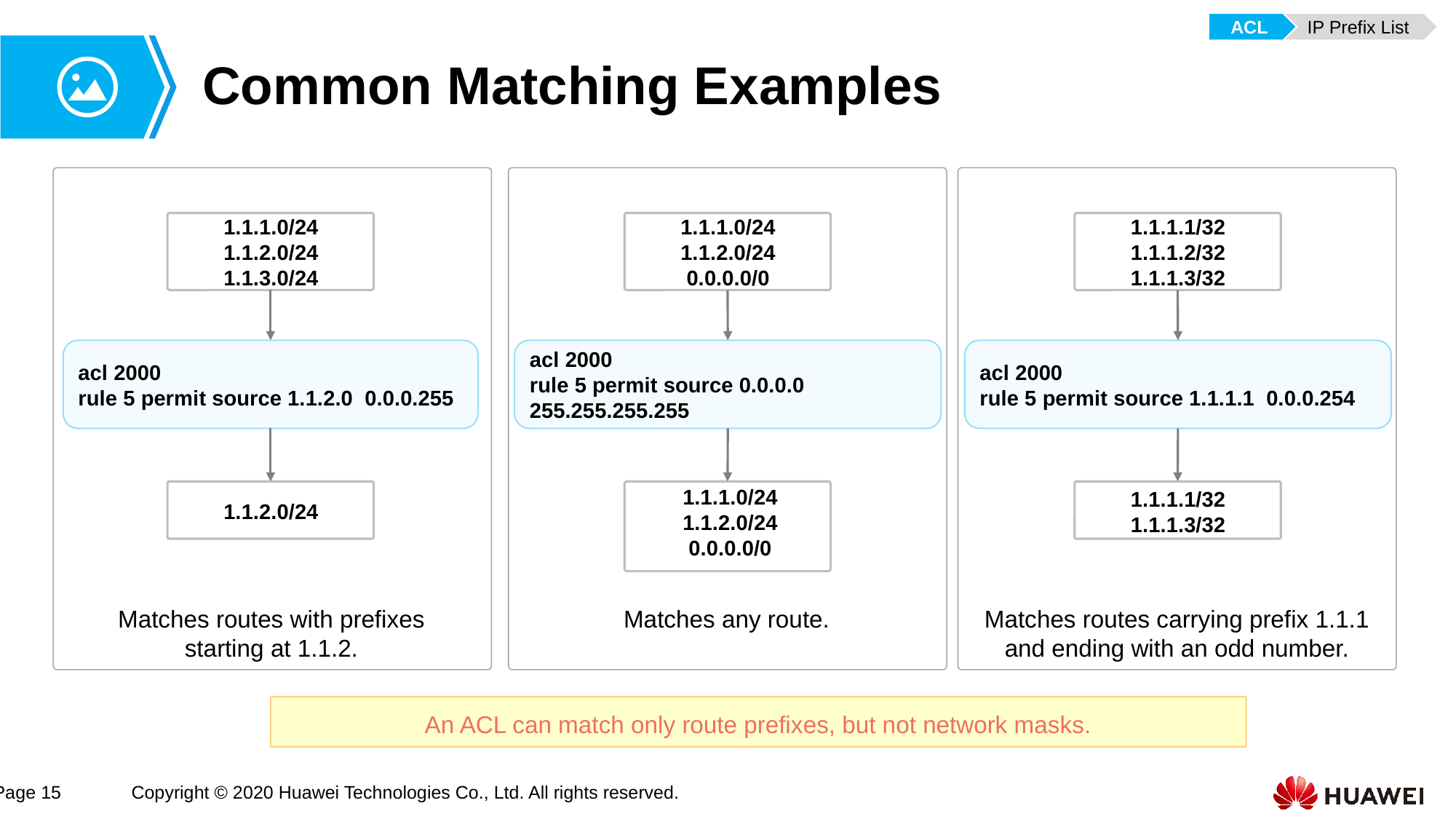

ACL
IP Prefix List
# Common Matching Examples

1.1.1.0/24
1.1.2.0/24
1.1.3.0/24
1.1.1.0/24
1.1.2.0/24
0.0.0.0/0
1.1.1.1/32
1.1.1.2/32
1.1.1.3/32

acl 2000
rule 5 permit source 1.1.2.0  0.0.0.255
acl 2000
rule 5 permit source 0.0.0.0  255.255.255.255
acl 2000
rule 5 permit source 1.1.1.1  0.0.0.254
1.1.1.0/24
1.1.2.0/24
0.0.0.0/0
1.1.1.1/32
1.1.1.3/32

1.1.2.0/24
Matches routes with prefixes starting at 1.1.2.
Matches any route.
Matches routes carrying prefix 1.1.1 and ending with an odd number.
An ACL can match only route prefixes, but not network masks.